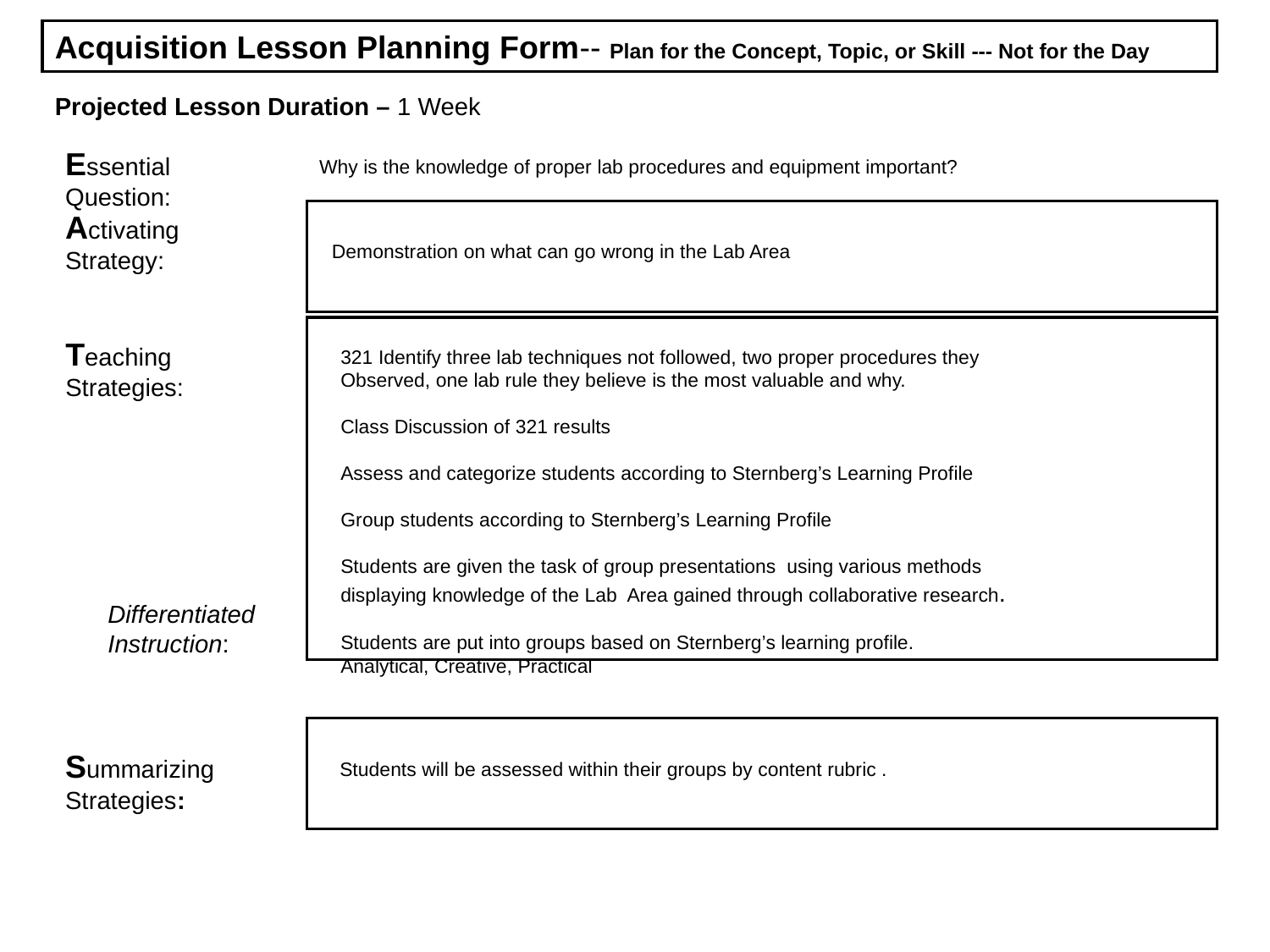

Acquisition Lesson Planning Form-- Plan for the Concept, Topic, or Skill --- Not for the Day
Projected Lesson Duration – 1 Week
Essential Question:
Why is the knowledge of proper lab procedures and equipment important?

Activating    Strategy:

Demonstration on what can go wrong in the Lab Area

Teaching Strategies:
321 Identify three lab techniques not followed, two proper procedures they
Observed, one lab rule they believe is the most valuable and why.

Class Discussion of 321 results

Assess and categorize students according to Sternberg’s Learning Profile

Group students according to Sternberg’s Learning Profile

Students are given the task of group presentations  using various methods
displaying knowledge of the Lab  Area gained through collaborative research.

Differentiated Instruction:
Students are put into groups based on Sternberg’s learning profile.
Analytical, Creative, Practical

Summarizing Strategies:
Students will be assessed within their groups by content rubric .